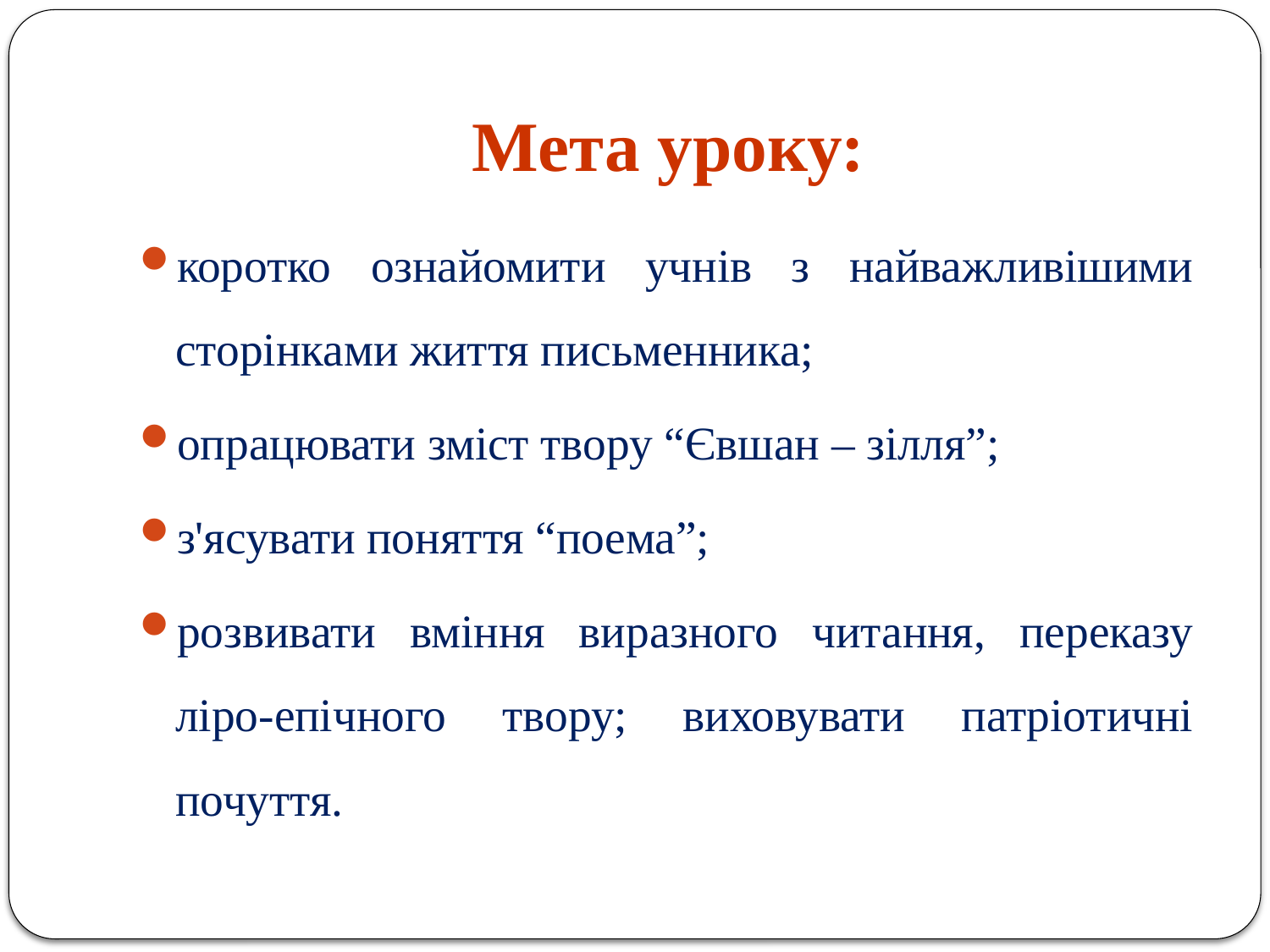

# Мета уроку:
коротко ознайомити учнів з найважливішими сторінками життя письменника;
опрацювати зміст твору “Євшан – зілля”;
з'ясувати поняття “поема”;
розвивати вміння виразного читання, переказу ліро-епічного твору; виховувати патріотичні почуття.